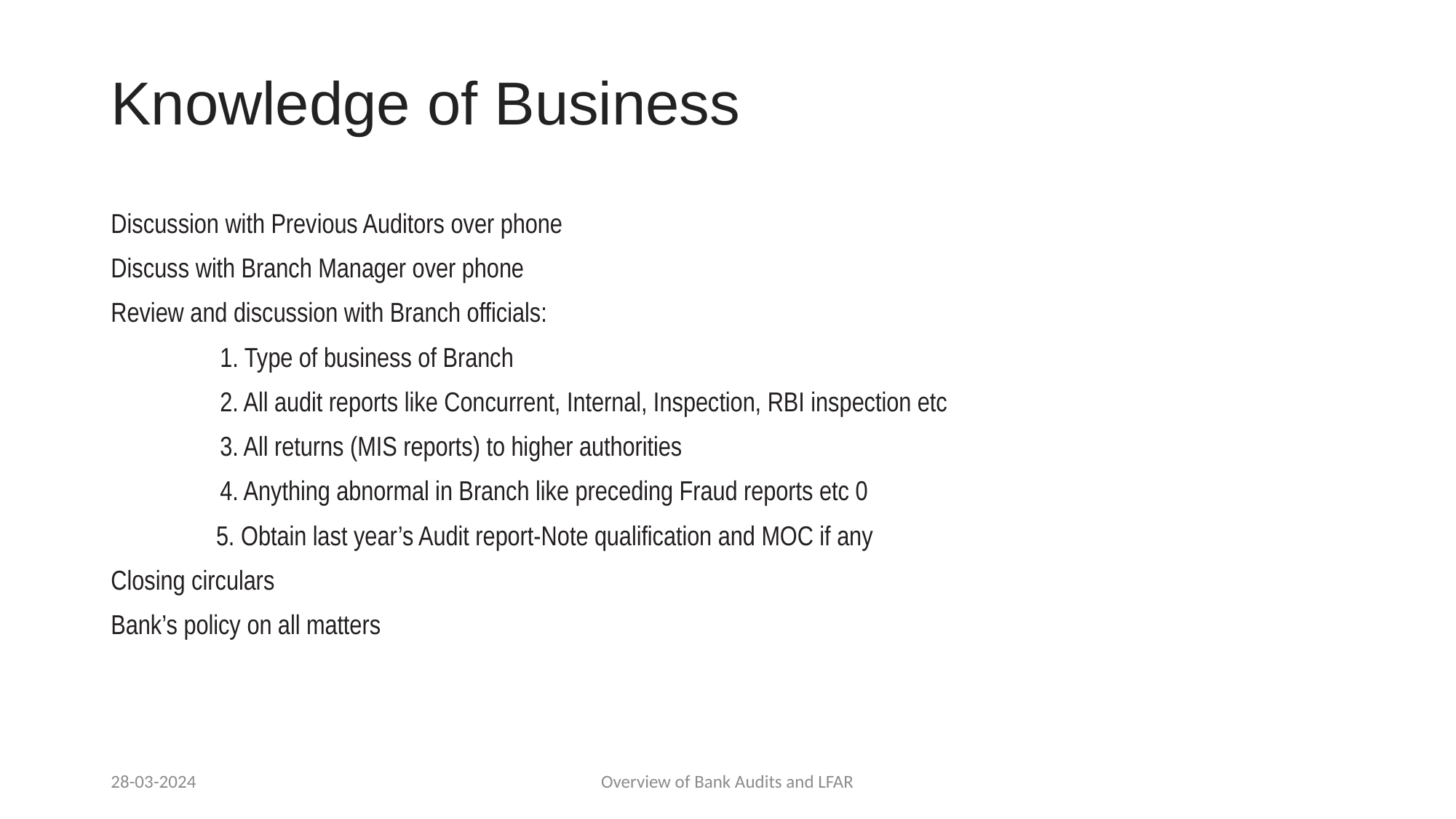

# Knowledge of Business

Discussion with Previous Auditors over phone
Discuss with Branch Manager over phone
Review and discussion with Branch officials:
	1. Type of business of Branch
	2. All audit reports like Concurrent, Internal, Inspection, RBI inspection etc
	3. All returns (MIS reports) to higher authorities
	4. Anything abnormal in Branch like preceding Fraud reports etc 0
                 5. Obtain last year’s Audit report-Note qualification and MOC if any
Closing circulars
Bank’s policy on all matters

28-03-2024
Overview of Bank Audits and LFAR
3